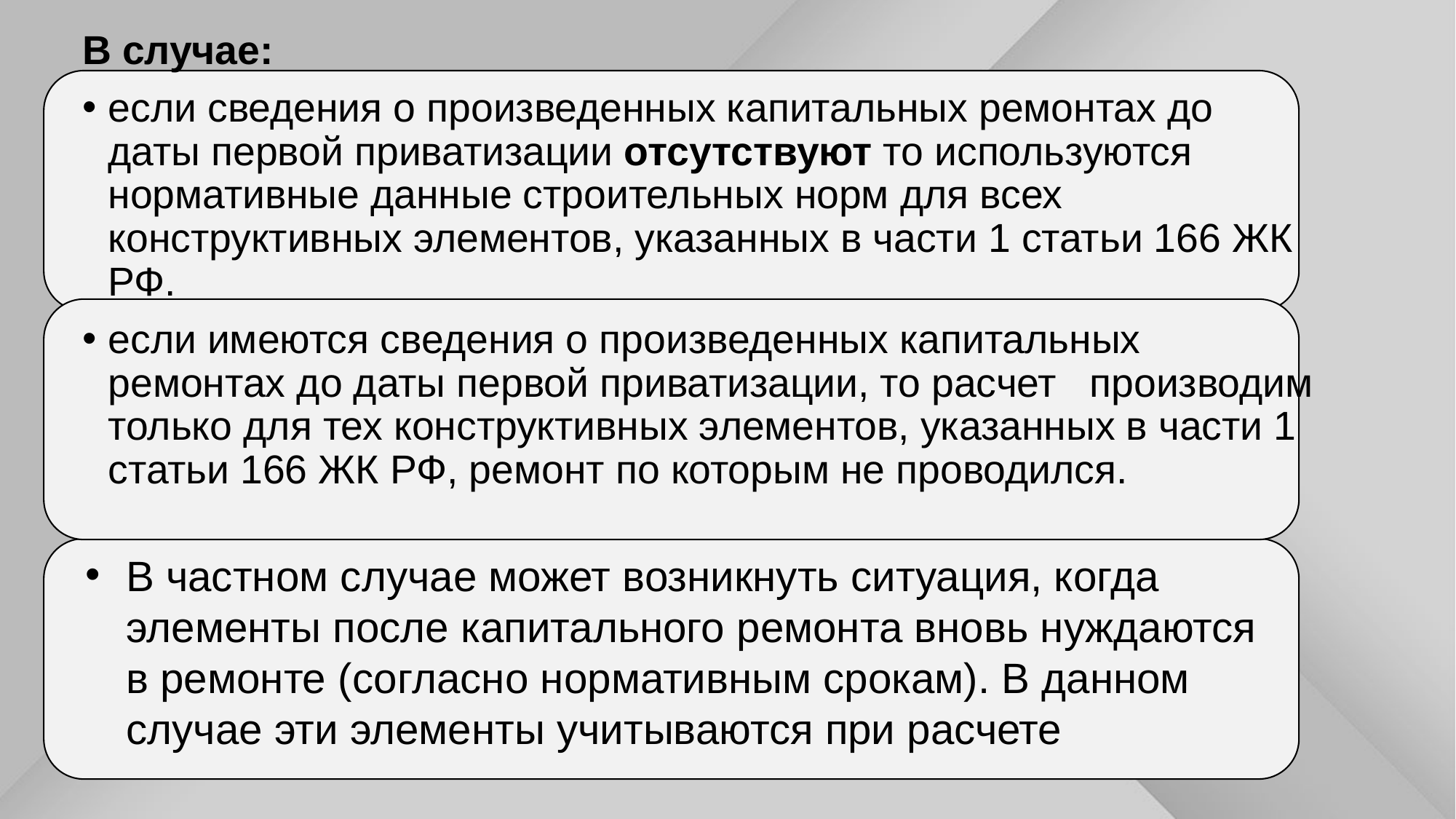

В случае:
если сведения о произведенных капитальных ремонтах до даты первой приватизации отсутствуют то используются нормативные данные строительных норм для всех конструктивных элементов, указанных в части 1 статьи 166 ЖК РФ.
если имеются сведения о произведенных капитальных ремонтах до даты первой приватизации, то расчет   производим только для тех конструктивных элементов, указанных в части 1 статьи 166 ЖК РФ, ремонт по которым не проводился.

В частном случае может возникнуть ситуация, когда элементы после капитального ремонта вновь нуждаются в ремонте (согласно нормативным срокам). В данном случае эти элементы учитываются при расчете